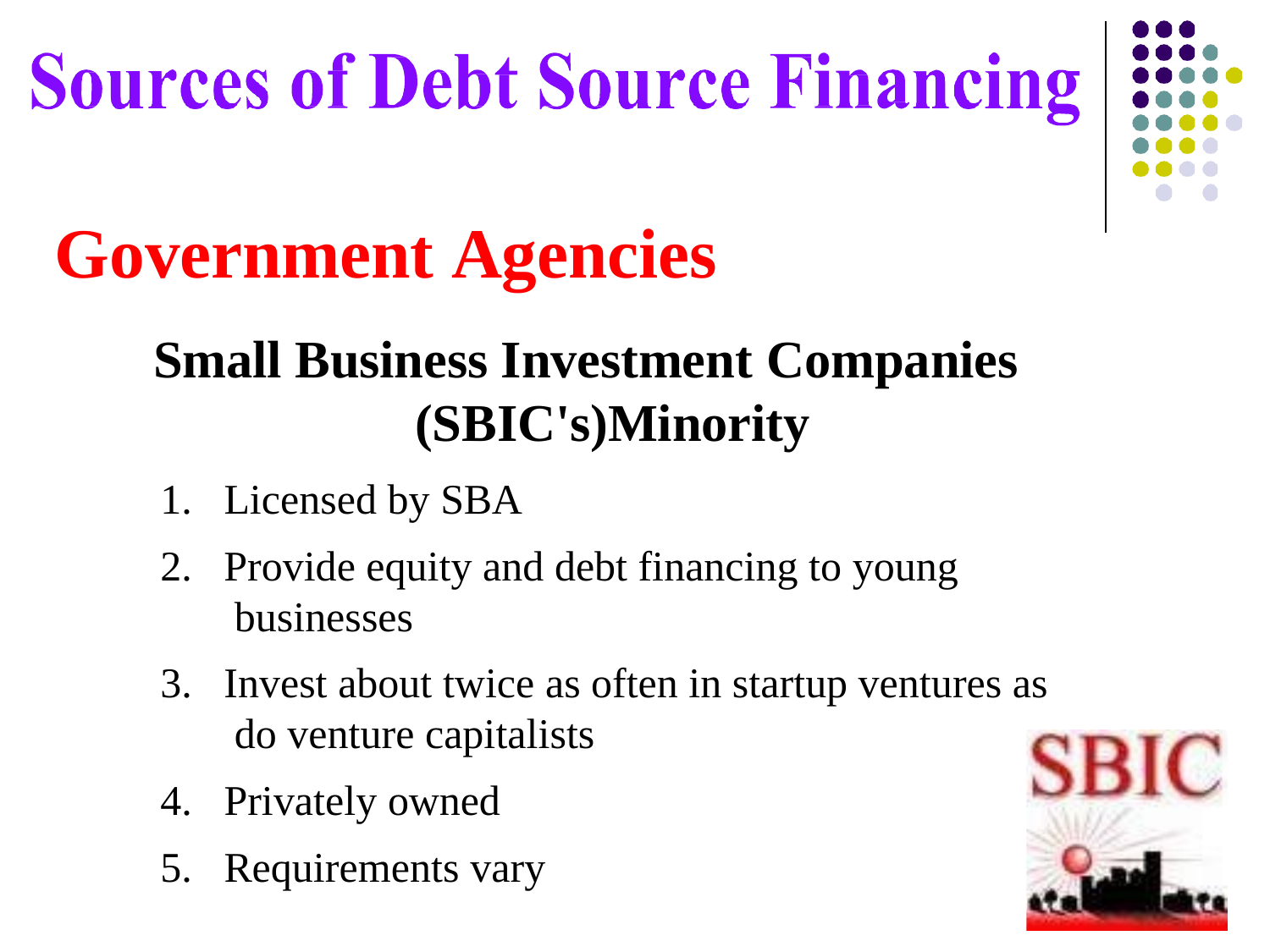

# Government Agencies
Small Business Investment Companies
(SBIC's)Minority
Licensed by SBA
Provide equity and debt financing to young  businesses
Invest about twice as often in startup ventures as  do venture capitalists
Privately owned
Requirements vary